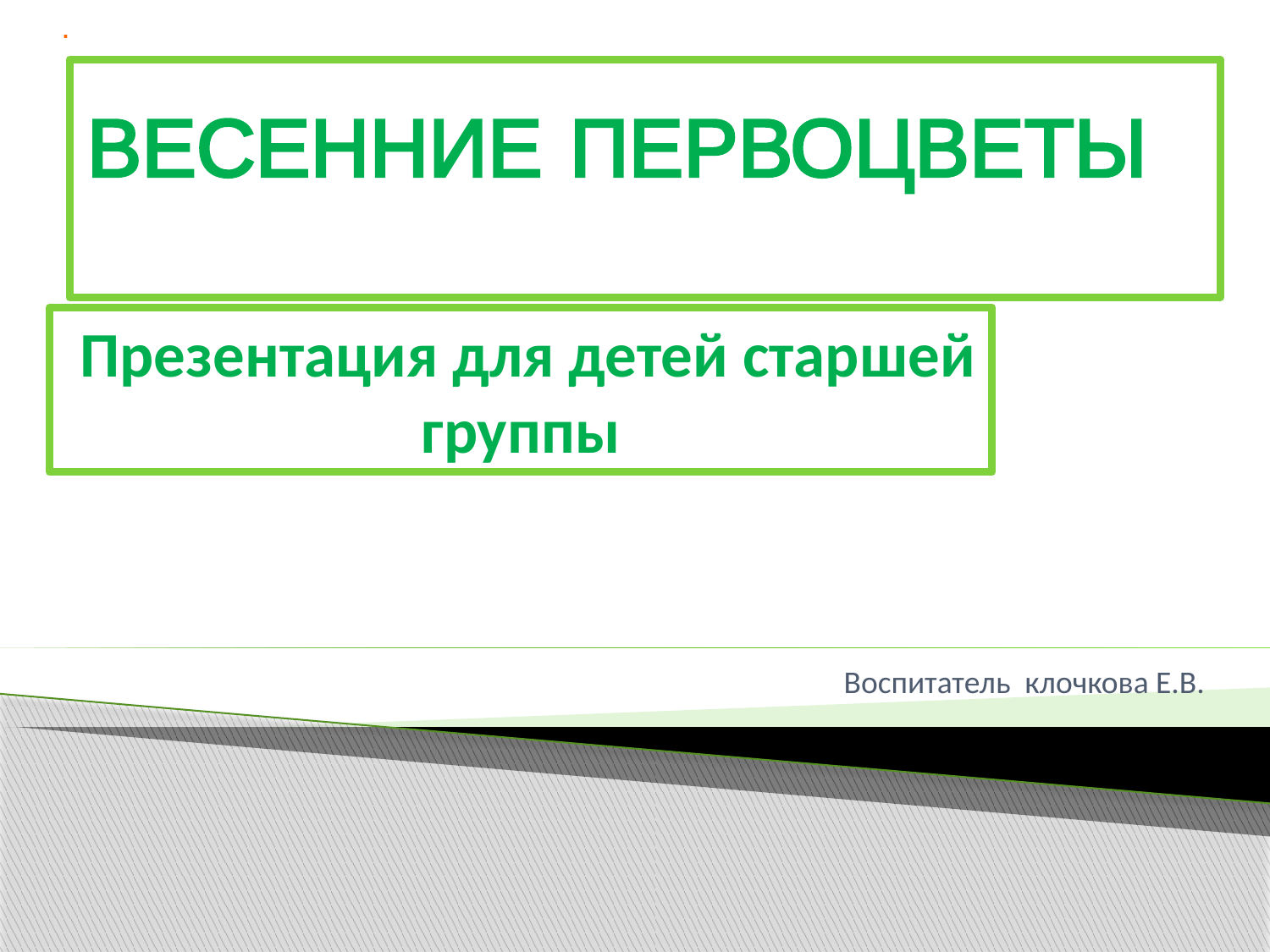

.
# ВЕСЕННИЕ ПЕРВОЦВЕТЫ
 Презентация для детей старшей группы

Воспитатель  клочкова Е.В.